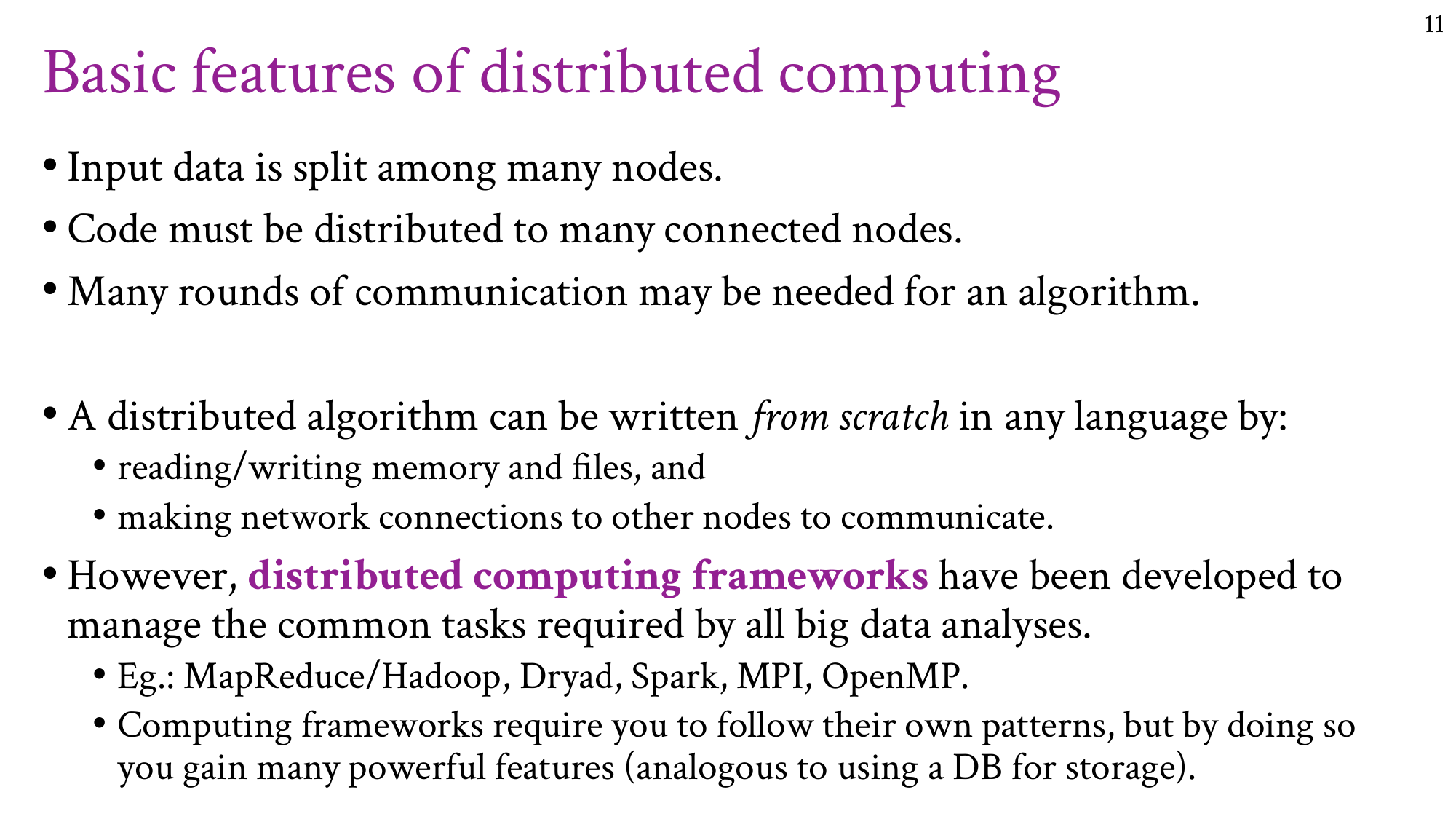

# Basic features of distributed computing
Input data is split among many nodes.
Code must be distributed to many connected nodes.
Many rounds of communication may be needed for an algorithm.

A distributed algorithm can be written from scratch in any language by:
reading/writing memory and files, and
making network connections to other nodes to communicate.
However, distributed computing frameworks have been developed to manage the common tasks required by all big data analyses.
Eg.: MapReduce/Hadoop, Dryad, Spark, MPI, OpenMP.
Computing frameworks require you to follow their own patterns, but by doing so you gain many powerful features (analogous to using a DB for storage).